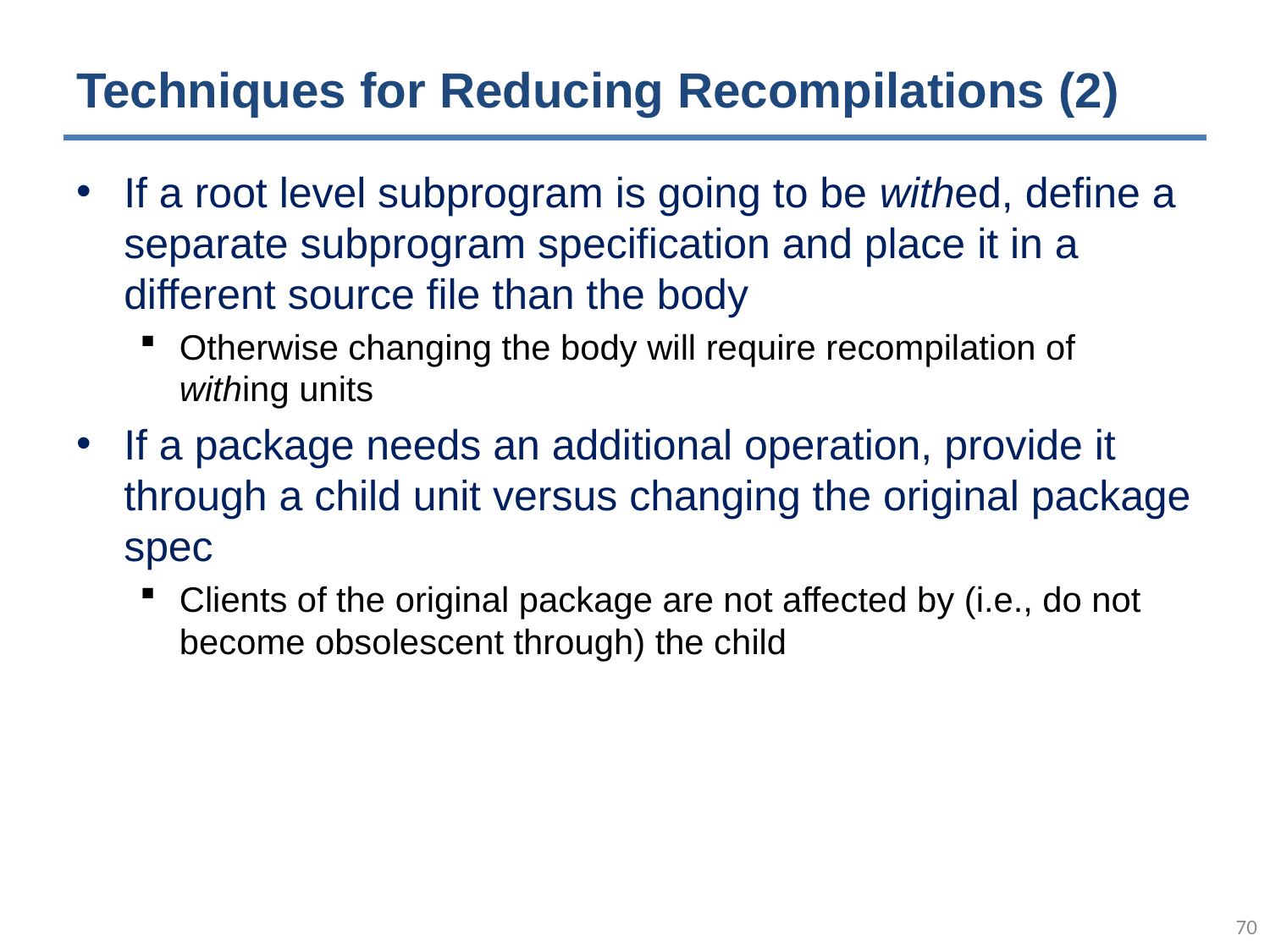

# Techniques for Reducing Recompilations (2)
If a root level subprogram is going to be withed, define a separate subprogram specification and place it in a different source file than the body
Otherwise changing the body will require recompilation of withing units
If a package needs an additional operation, provide it through a child unit versus changing the original package spec
Clients of the original package are not affected by (i.e., do not become obsolescent through) the child

70